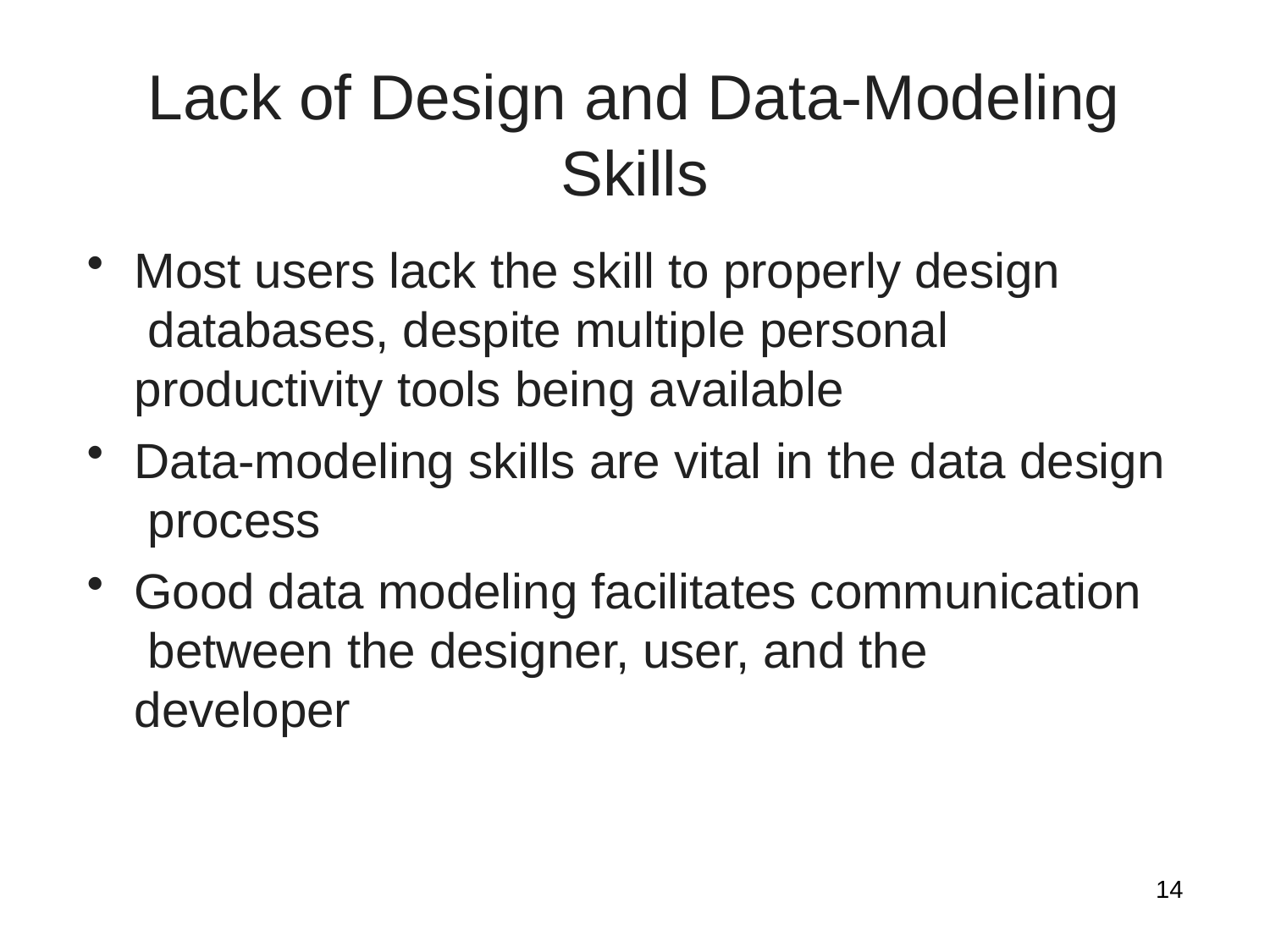

# Lack of Design and Data-Modeling  Skills
Most users lack the skill to properly design  databases, despite multiple personal  productivity tools being available
Data-modeling skills are vital in the data design  process
Good data modeling facilitates communication  between the designer, user, and the developer
14